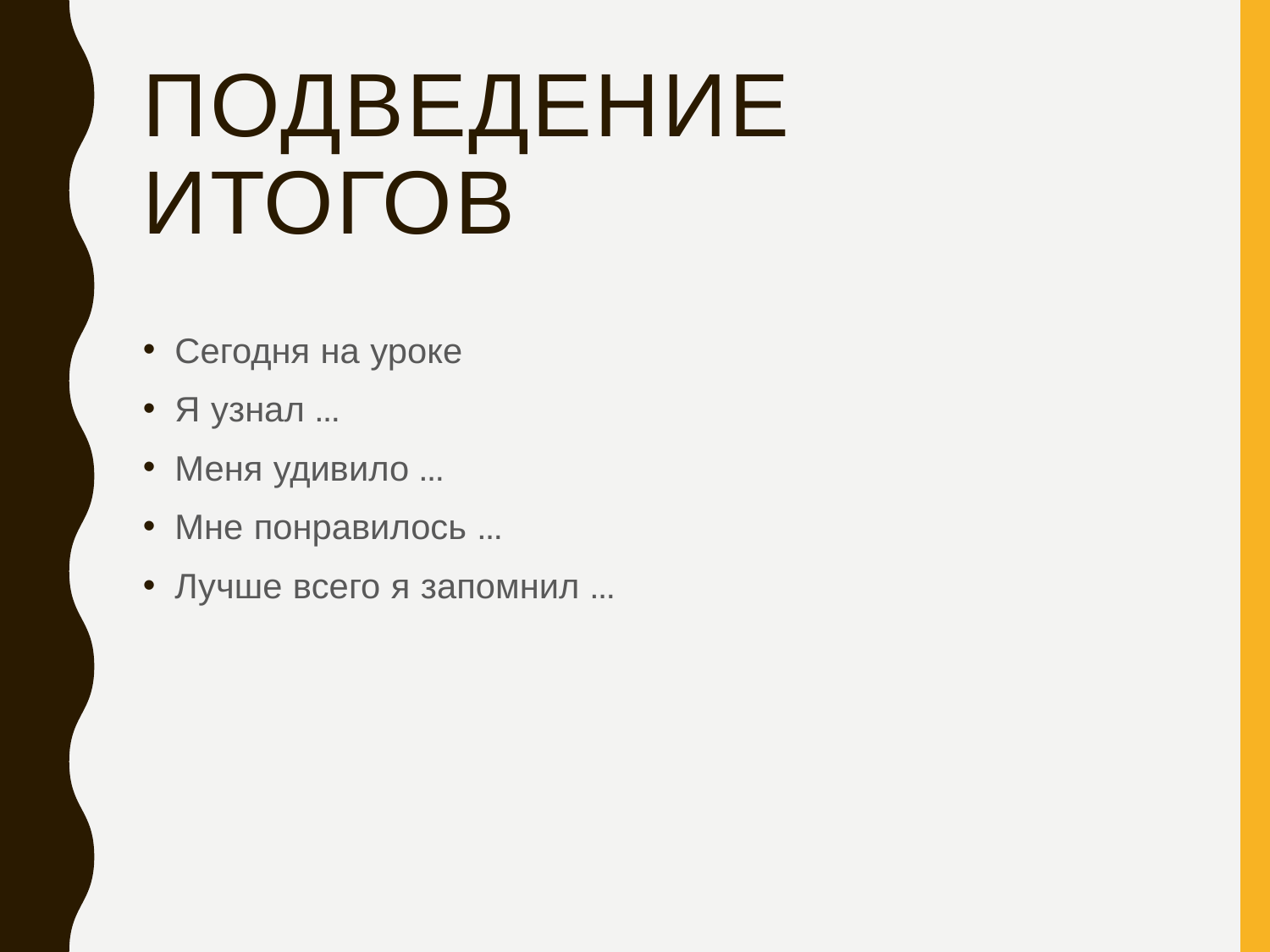

# Подведение итогов
Сегодня на уроке
Я узнал …
Меня удивило …
Мне понравилось …
Лучше всего я запомнил …